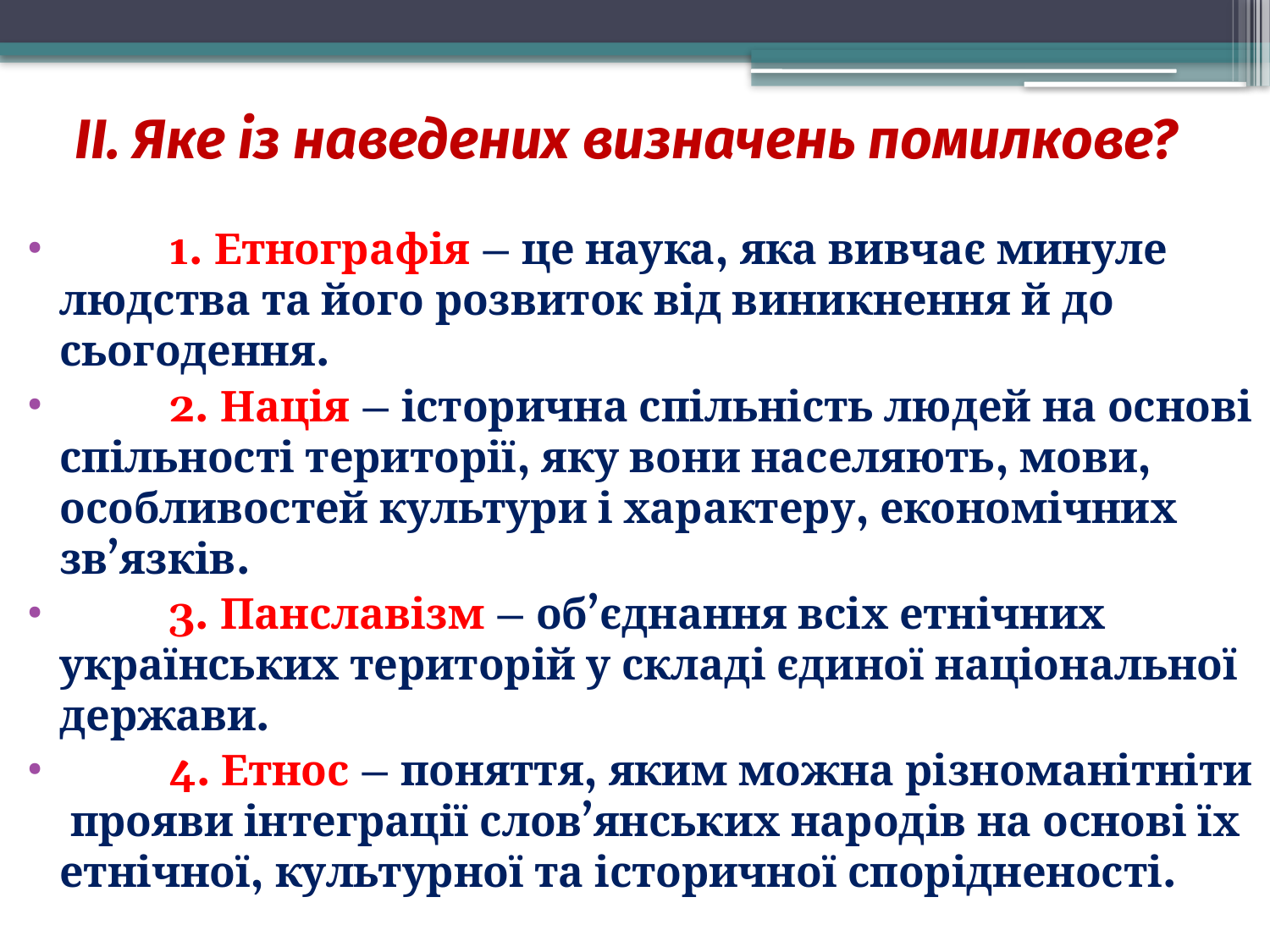

# ІІ. Яке із наведених визначень помилкове?
	1. Етнографія – це наука, яка вивчає минуле людства та його розвиток від виникнення й до сьогодення.
	2. Нація – історична спільність людей на основі спільності території, яку вони населяють, мови, особливостей культури і характеру, економічних зв’язків.
	3. Панславізм – об’єднання всіх етнічних українських територій у складі єдиної національної держави.
	4. Етнос – поняття, яким можна різноманітніти  прояви інтеграції слов’янських народів на основі їх етнічної, культурної та історичної спорідненості.